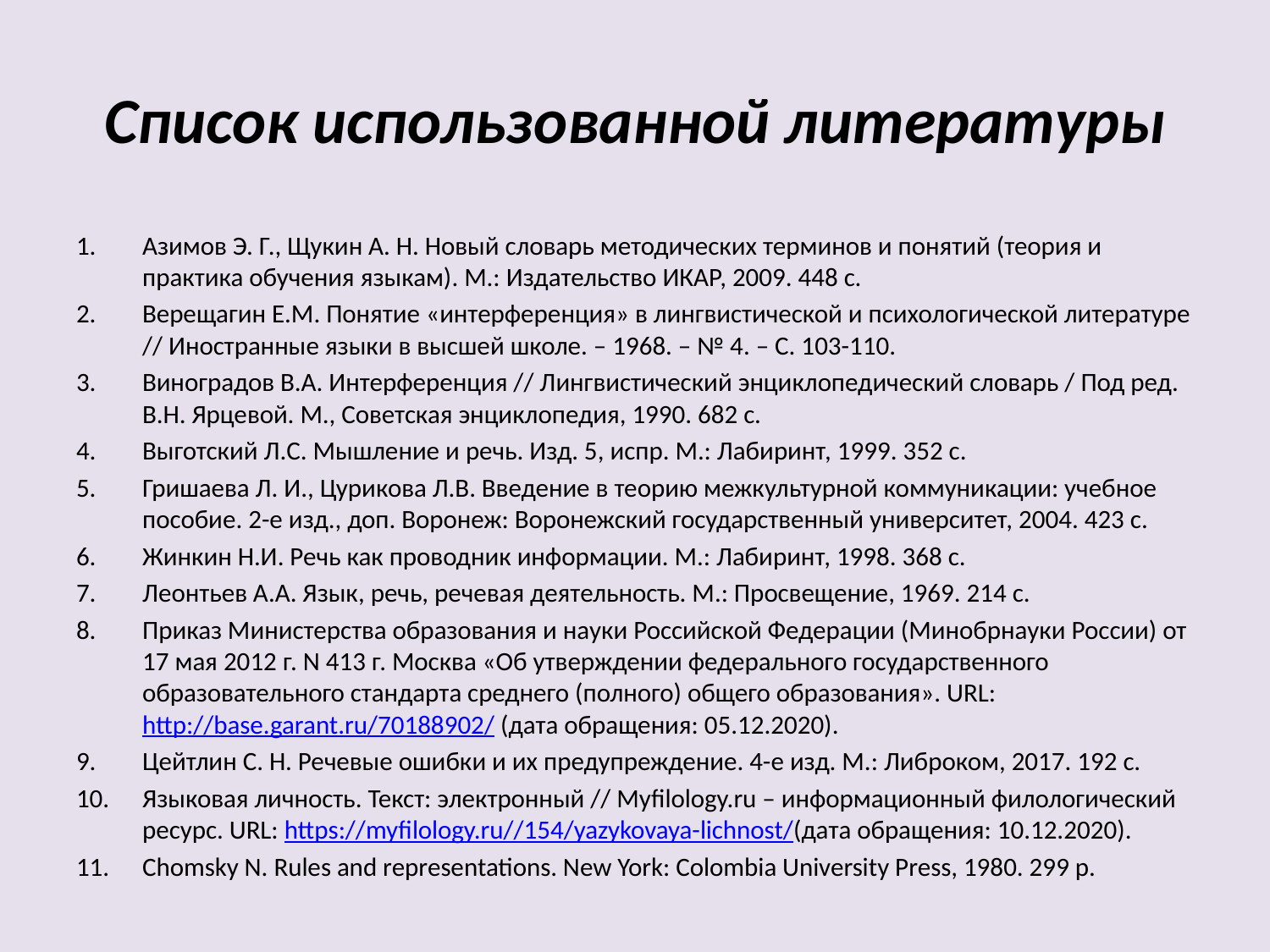

# Список использованной литературы
Азимов Э. Г., Щукин А. Н. Новый словарь методических терминов и понятий (теория и практика обучения языкам). М.: Издательство ИКАР, 2009. 448 с.
Верещагин Е.М. Понятие «интерференция» в лингвистической и психологической литературе // Иностранные языки в высшей школе. – 1968. – № 4. – С. 103-110.
Виноградов В.А. Интерференция // Лингвистический энциклопедический словарь / Под ред. В.Н. Ярцевой. М., Советская энциклопедия, 1990. 682 с.
Выготский Л.С. Мышление и речь. Изд. 5, испр. М.: Лабиринт, 1999. 352 с.
Гришаева Л. И., Цурикова Л.В. Введение в теорию межкультурной коммуникации: учебное пособие. 2-е изд., доп. Воронеж: Воронежский государственный университет, 2004. 423 с.
Жинкин Н.И. Речь как проводник информации. М.: Лабиринт, 1998. 368 с.
Леонтьев А.А. Язык, речь, речевая деятельность. М.: Просвещение, 1969. 214 с.
Приказ Министерства образования и науки Российской Федерации (Минобрнауки России) от 17 мая 2012 г. N 413 г. Москва «Об утверждении федерального государственного образовательного стандарта среднего (полного) общего образования». URL: http://base.garant.ru/70188902/ (дата обращения: 05.12.2020).
Цейтлин С. Н. Речевые ошибки и их предупреждение. 4-е изд. М.: Либроком, 2017. 192 с.
Языковая личность. Текст: электронный // Myfilology.ru – информационный филологический ресурс. URL: https://myfilology.ru//154/yazykovaya-lichnost/(дата обращения: 10.12.2020).
Chomsky N. Rules and representations. New York: Colombia University Press, 1980. 299 p.